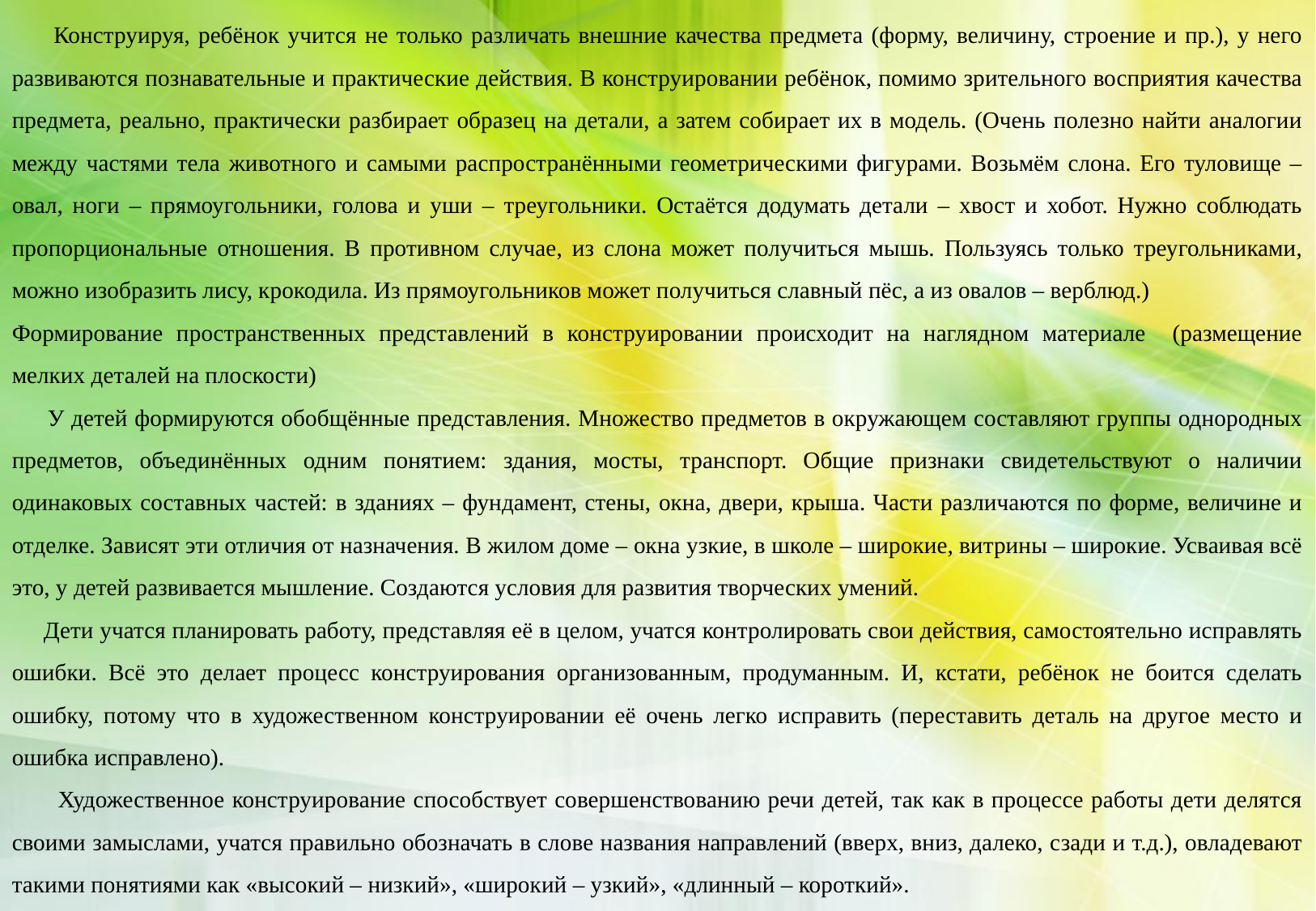

Конструируя, ребёнок учится не только различать внешние качества предмета (форму, величину, строение и пр.), у него развиваются познавательные и практические действия. В конструировании ребёнок, помимо зрительного восприятия качества предмета, реально, практически разбирает образец на детали, а затем собирает их в модель. (Очень полезно найти аналогии между частями тела животного и самыми распространёнными геометрическими фигурами. Возьмём слона. Его туловище – овал, ноги – прямоугольники, голова и уши – треугольники. Остаётся додумать детали – хвост и хобот. Нужно соблюдать пропорциональные отношения. В противном случае, из слона может получиться мышь. Пользуясь только треугольниками, можно изобразить лису, крокодила. Из прямоугольников может получиться славный пёс, а из овалов – верблюд.)
Формирование пространственных представлений в конструировании происходит на наглядном материале  (размещение мелких деталей на плоскости)
     У детей формируются обобщённые представления. Множество предметов в окружающем составляют группы однородных предметов, объединённых одним понятием: здания, мосты, транспорт. Общие признаки свидетельствуют о наличии одинаковых составных частей: в зданиях – фундамент, стены, окна, двери, крыша. Части различаются по форме, величине и отделке. Зависят эти отличия от назначения. В жилом доме – окна узкие, в школе – широкие, витрины – широкие. Усваивая всё это, у детей развивается мышление. Создаются условия для развития творческих умений.
     Дети учатся планировать работу, представляя её в целом, учатся контролировать свои действия, самостоятельно исправлять ошибки. Всё это делает процесс конструирования организованным, продуманным. И, кстати, ребёнок не боится сделать ошибку, потому что в художественном конструировании её очень легко исправить (переставить деталь на другое место и ошибка исправлено).
      Художественное конструирование способствует совершенствованию речи детей, так как в процессе работы дети делятся своими замыслами, учатся правильно обозначать в слове названия направлений (вверх, вниз, далеко, сзади и т.д.), овладевают такими понятиями как «высокий – низкий», «широкий – узкий», «длинный – короткий».